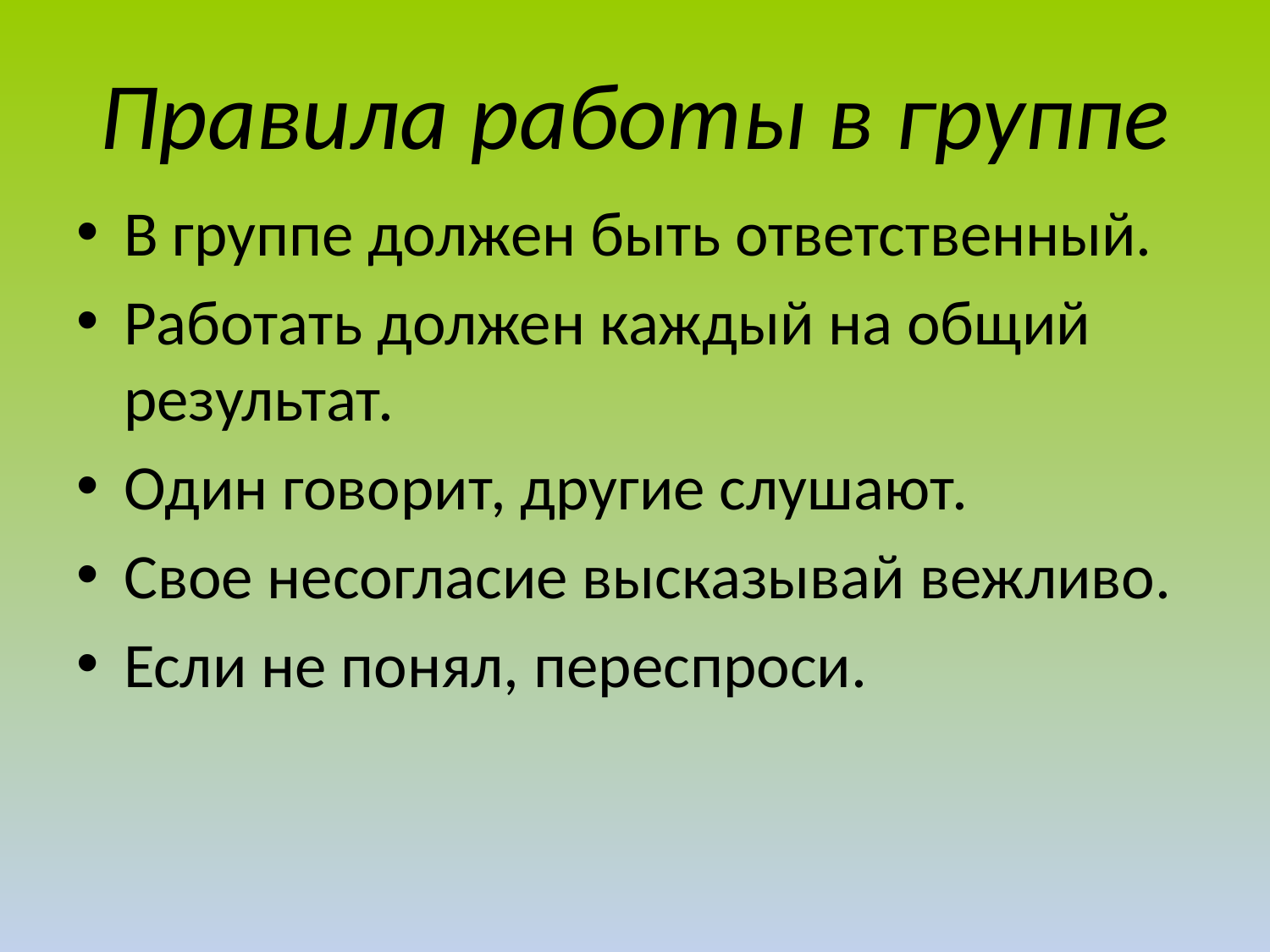

# Правила работы в группе
В группе должен быть ответственный.
Работать должен каждый на общий результат.
Один говорит, другие слушают.
Свое несогласие высказывай вежливо.
Если не понял, переспроси.